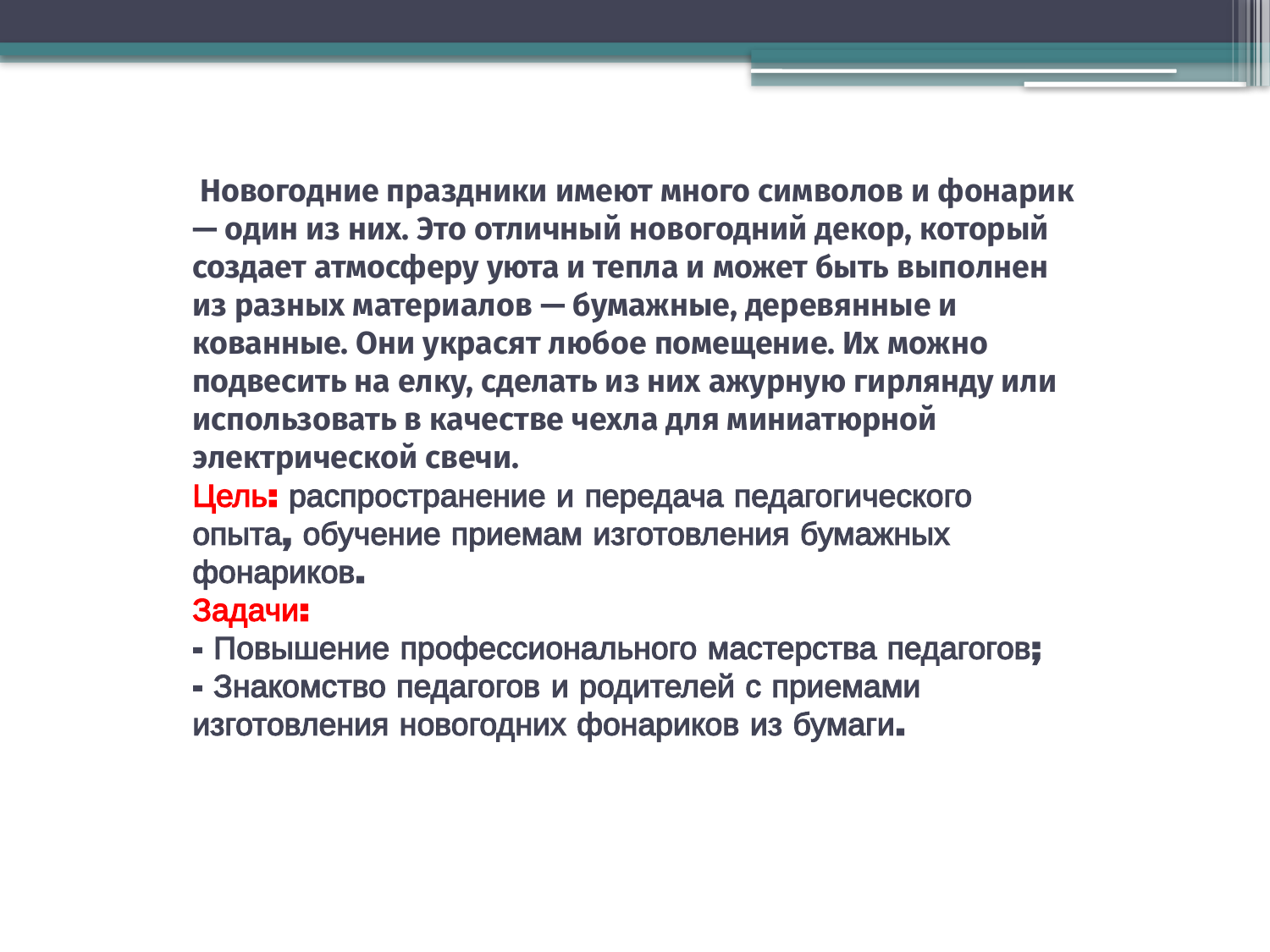

# Новогодние праздники имеют много символов и фонарик — один из них. Это отличный новогодний декор, который создает атмосферу уюта и тепла и может быть выполнен из разных материалов — бумажные, деревянные и кованные. Они украсят любое помещение. Их можно подвесить на елку, сделать из них ажурную гирлянду или использовать в качестве чехла для миниатюрной электрической свечи. Цель: распространение и передача педагогического опыта, обучение приемам изготовления бумажных фонариков. Задачи: - Повышение профессионального мастерства педагогов; - Знакомство педагогов и родителей с приемами изготовления новогодних фонариков из бумаги.